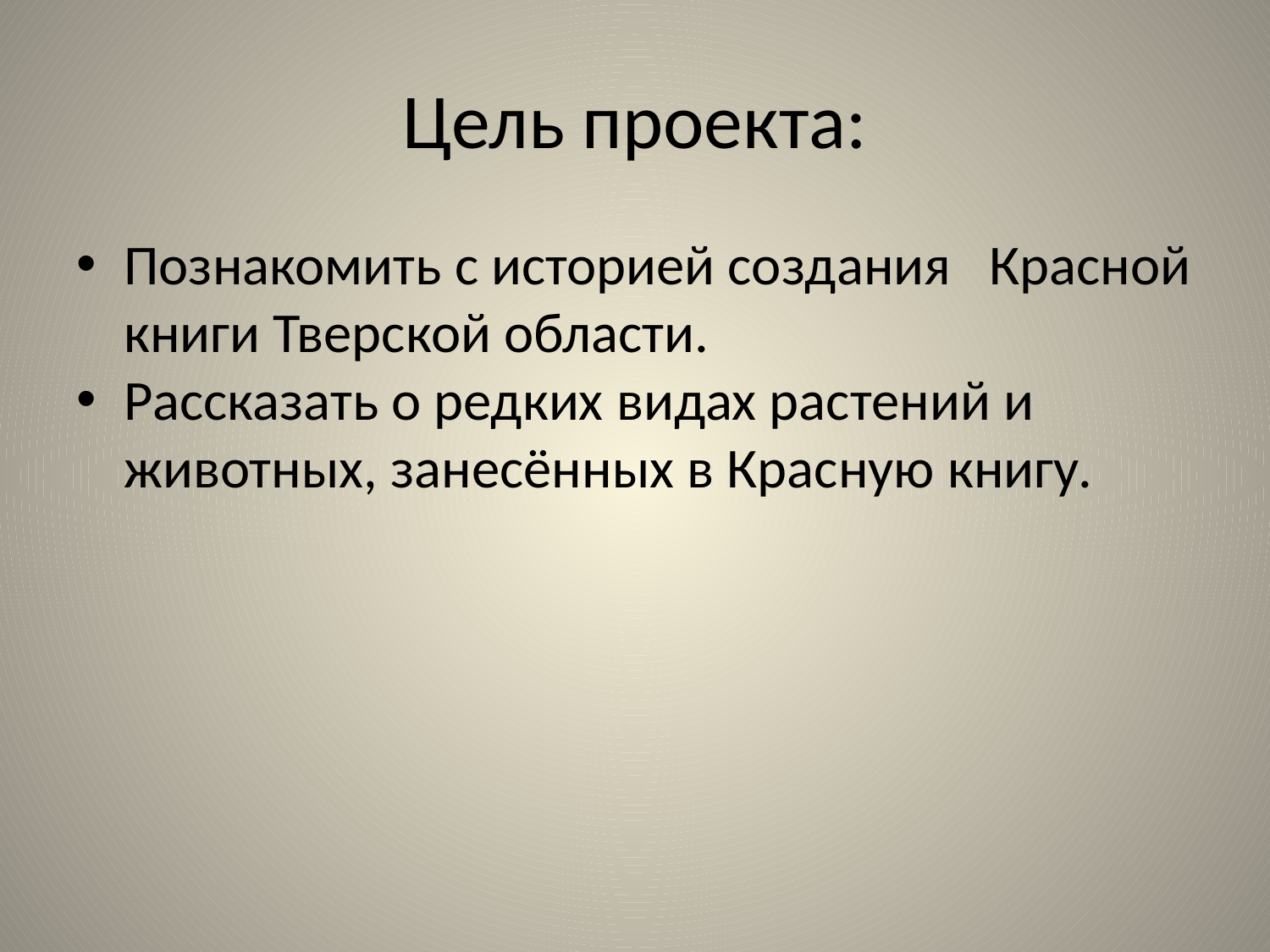

# Цель проекта:
Познакомить с историей создания   Красной книги Тверской области.
Рассказать о редких видах растений и животных, занесённых в Красную книгу.